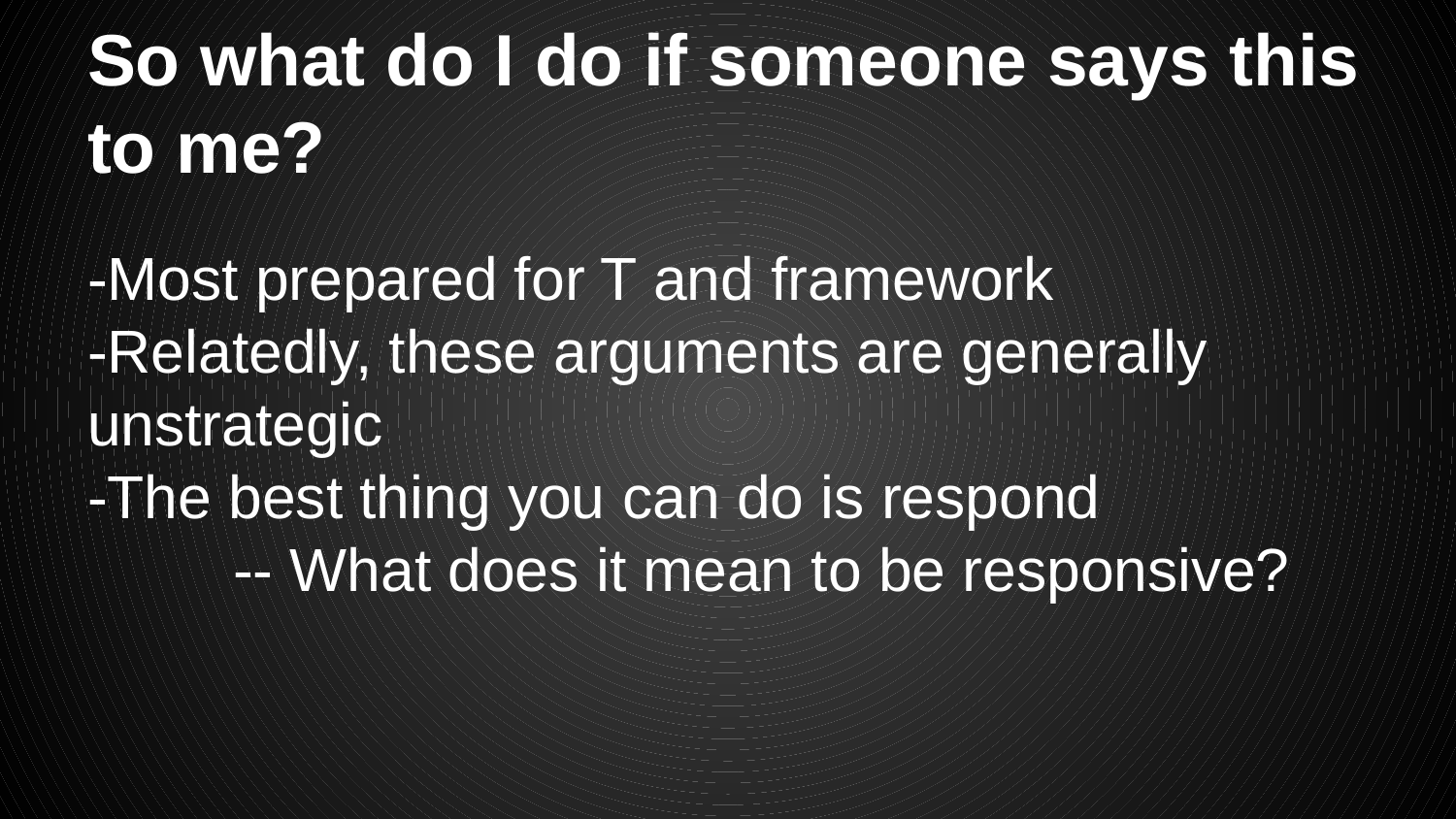

# So what do I do if someone says this to me?
-Most prepared for T and framework
-Relatedly, these arguments are generally unstrategic
-The best thing you can do is respond
	-- What does it mean to be responsive?